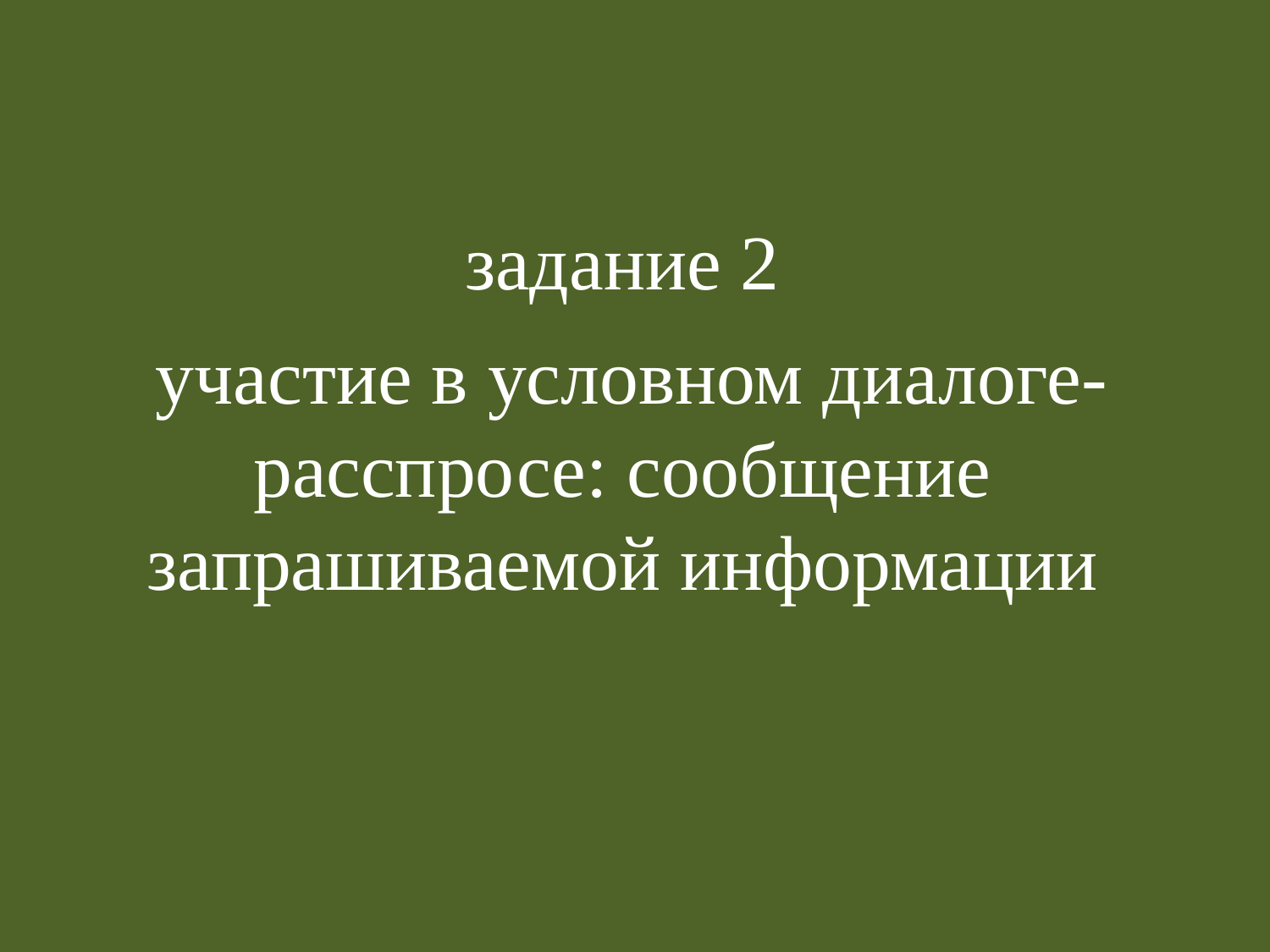

задание 2
 участие в условном диалоге-расспросе: сообщение запрашиваемой информации